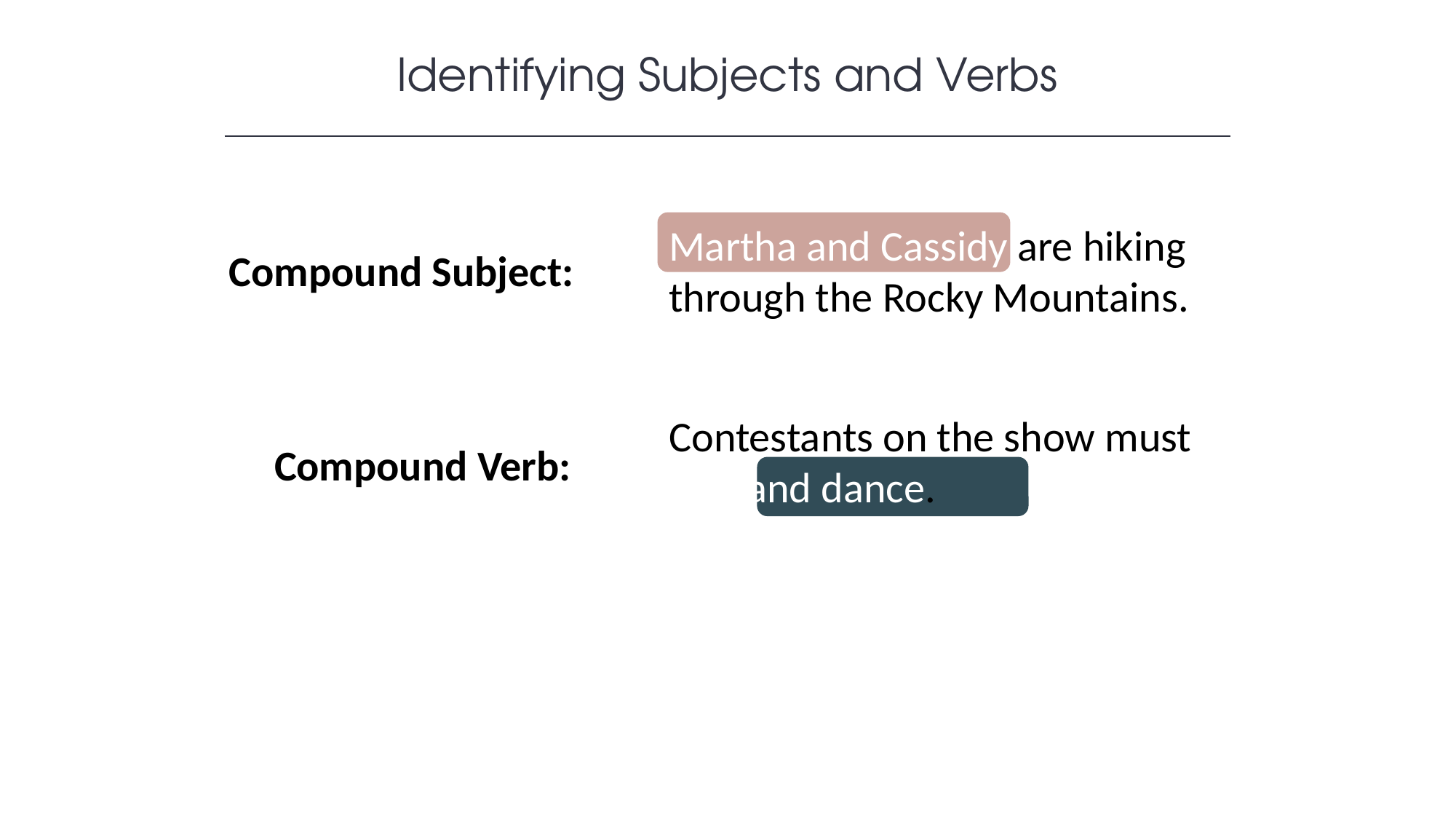

Identifying Subjects and Verbs
HAWKES LEARNING

Martha and Cassidy are hiking through the Rocky Mountains.
Compound Subject:
Contestants on the show must sing and dance.
Compound Verb: